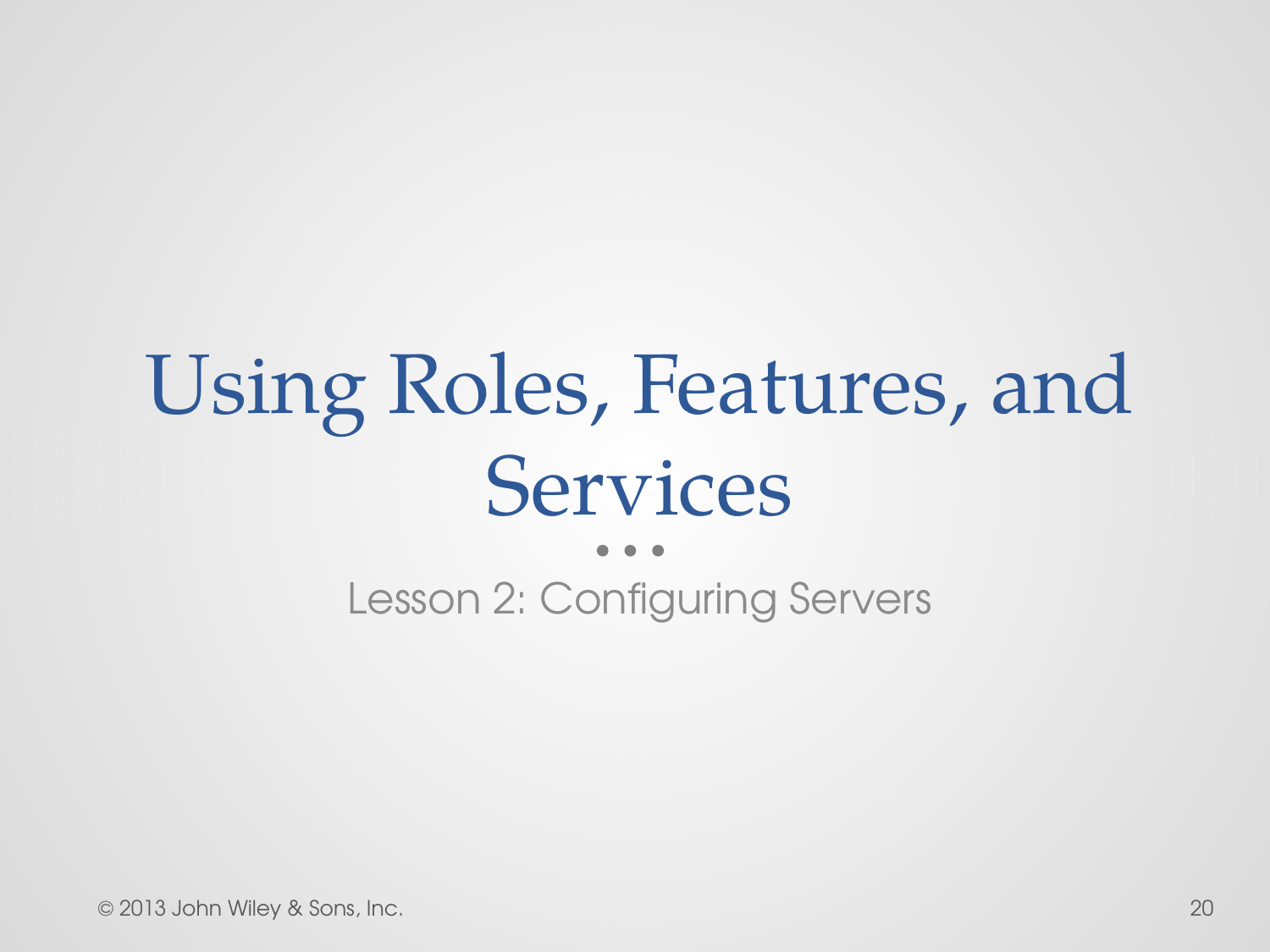

# Using Roles, Features, and Services
Lesson 2: Configuring Servers

© 2013 John Wiley & Sons, Inc.
20